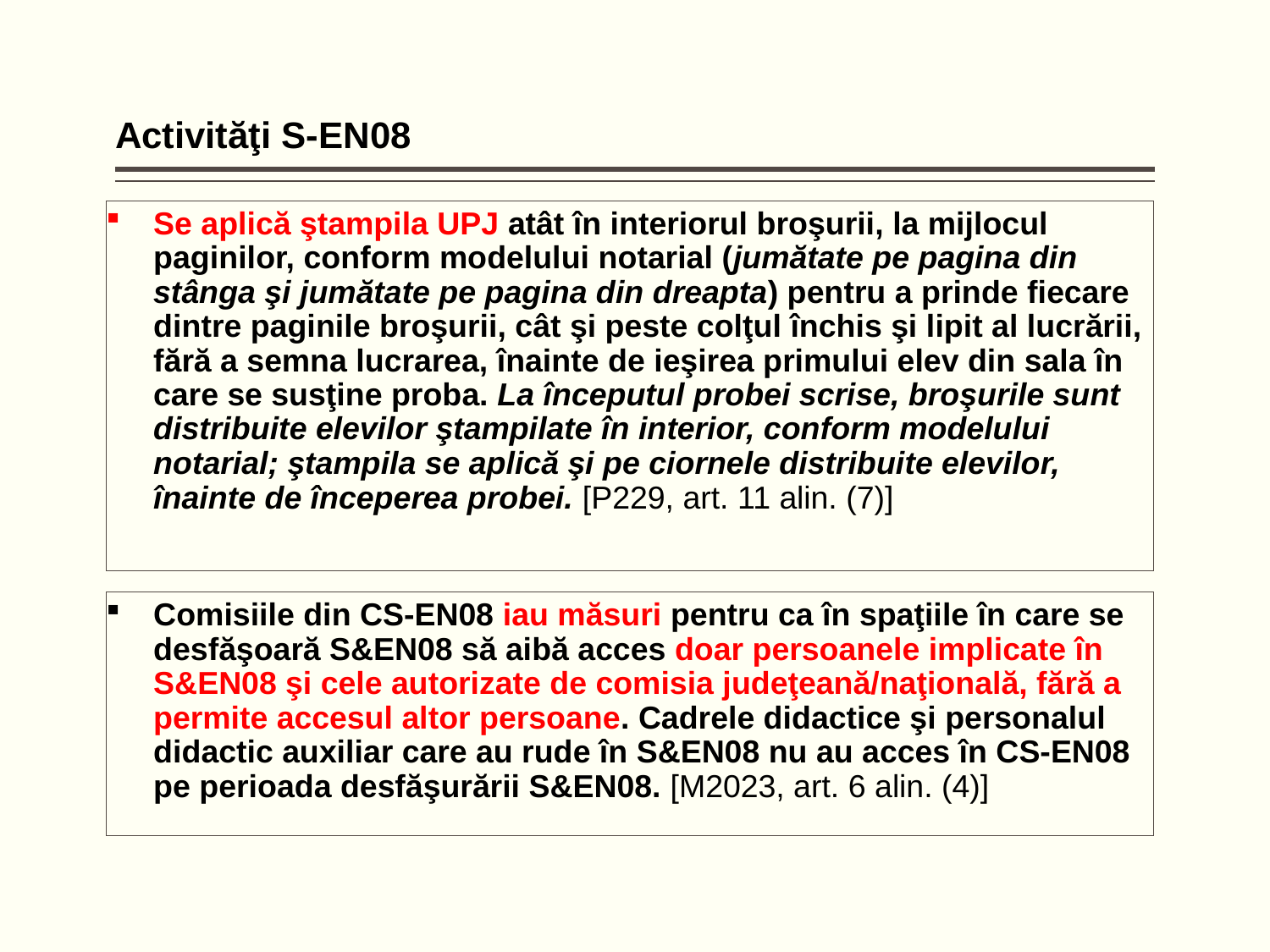

Activităţi S-EN08
# Se aplică ştampila UPJ atât în interiorul broşurii, la mijlocul paginilor, conform modelului notarial (jumătate pe pagina din stânga şi jumătate pe pagina din dreapta) pentru a prinde fiecare dintre paginile broşurii, cât şi peste colţul închis şi lipit al lucrării, fără a semna lucrarea, înainte de ieşirea primului elev din sala în care se susţine proba. La începutul probei scrise, broşurile sunt distribuite elevilor ştampilate în interior, conform modelului notarial; ştampila se aplică şi pe ciornele distribuite elevilor, înainte de începerea probei. [P229, art. 11 alin. (7)]
Comisiile din CS-EN08 iau măsuri pentru ca în spaţiile în care se desfăşoară S&EN08 să aibă acces doar persoanele implicate în S&EN08 şi cele autorizate de comisia judeţeană/naţională, fără a permite accesul altor persoane. Cadrele didactice şi personalul didactic auxiliar care au rude în S&EN08 nu au acces în CS-EN08 pe perioada desfăşurării S&EN08. [M2023, art. 6 alin. (4)]